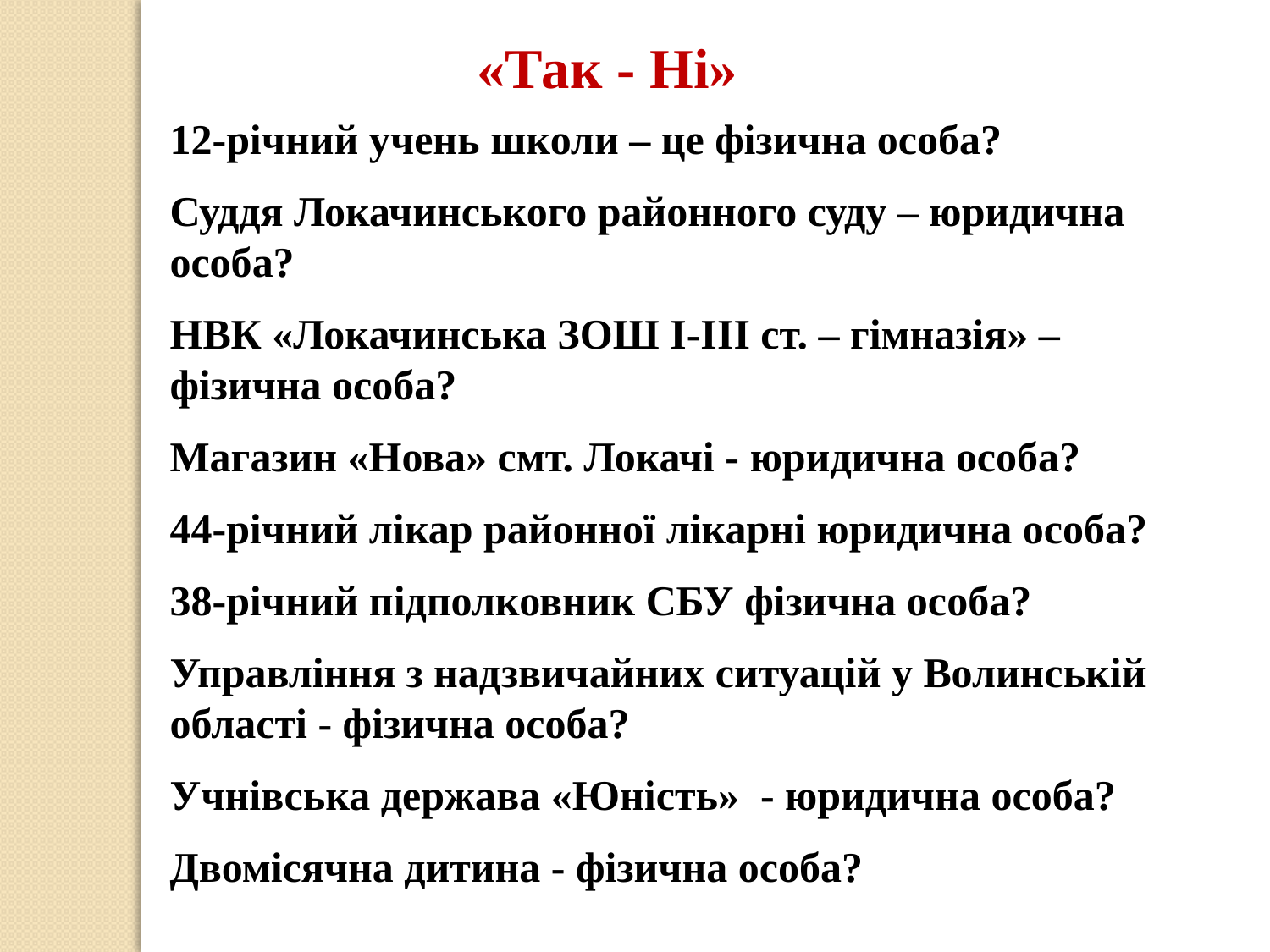

«Так - Ні»
12-річний учень школи – це фізична особа?
Суддя Локачинського районного суду – юридична особа?

НВК «Локачинська ЗОШ І-ІІІ ст. – гімназія» – фізична особа?

Магазин «Нова» смт. Локачі - юридична особа?

44-річний лікар районної лікарні юридична особа?

38-річний підполковник СБУ фізична особа?

Управління з надзвичайних ситуацій у Волинській області - фізична особа?

Учнівська держава «Юність»  - юридична особа?

Двомісячна дитина - фізична особа?